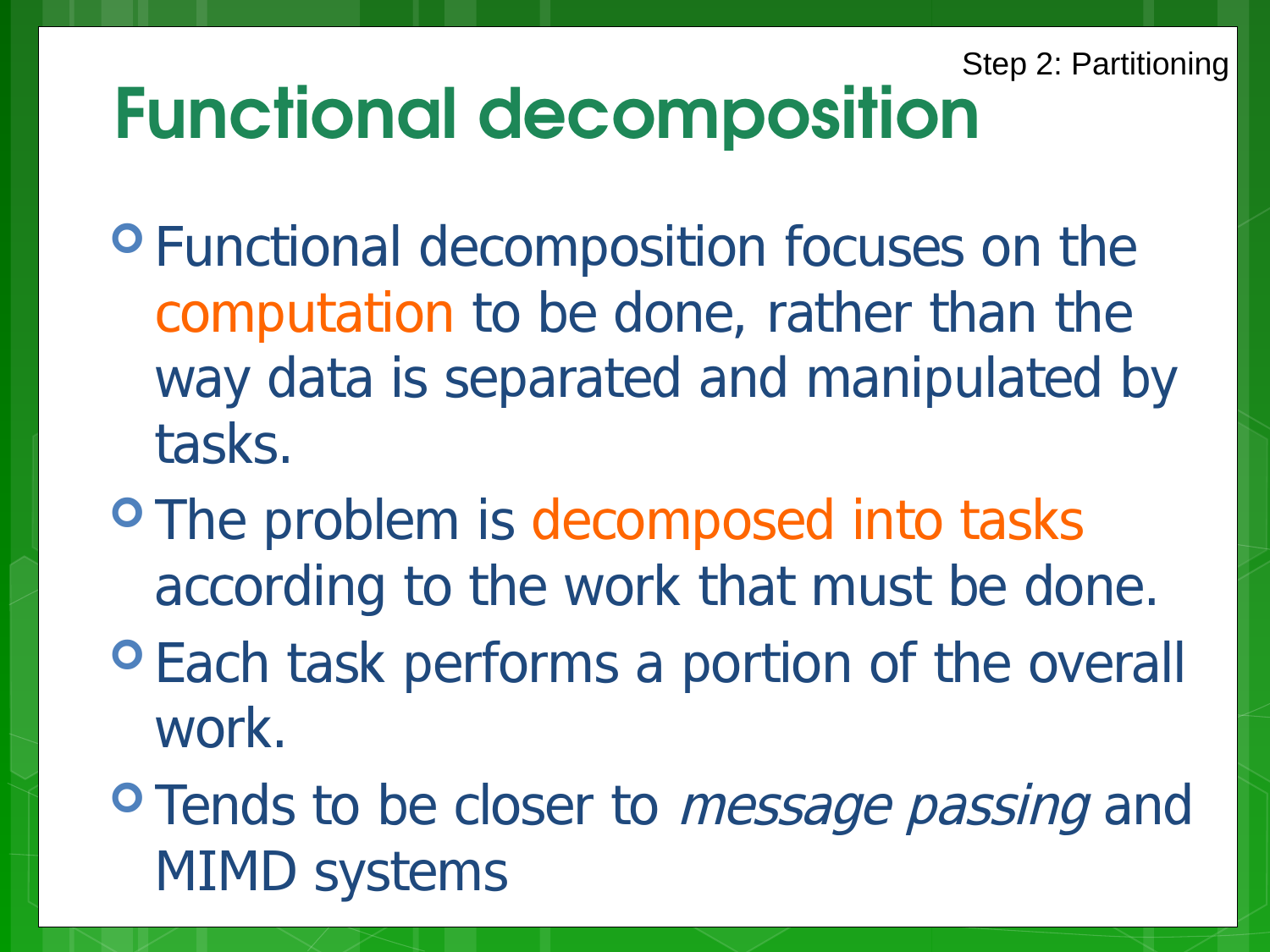

Step 2: Partitioning
# Functional decomposition
Functional decomposition focuses on the computation to be done, rather than the way data is separated and manipulated by tasks.
The problem is decomposed into tasks according to the work that must be done.
Each task performs a portion of the overall work.
Tends to be closer to message passing and MIMD systems